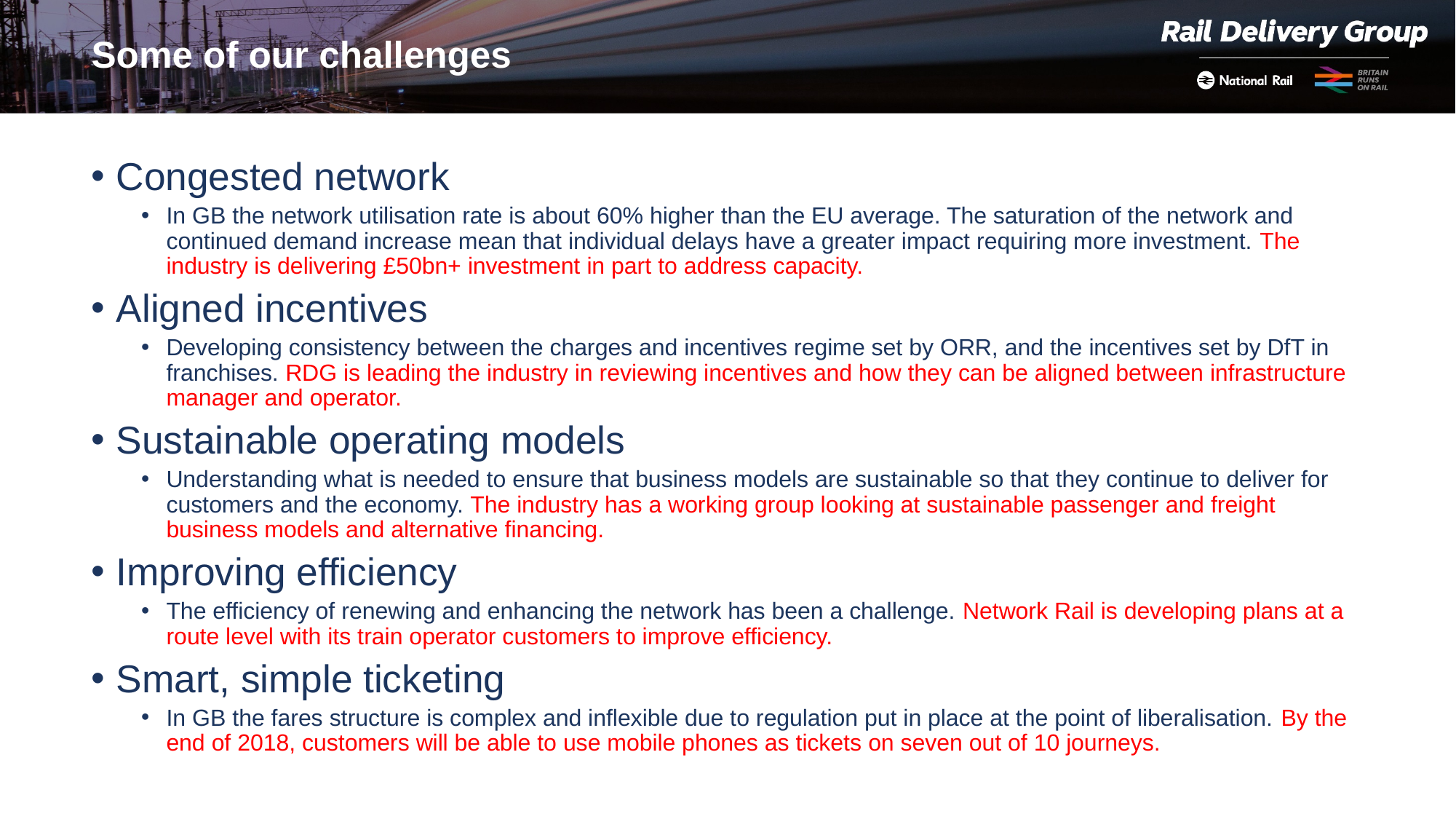

Some of our challenges
Congested network
In GB the network utilisation rate is about 60% higher than the EU average. The saturation of the network and continued demand increase mean that individual delays have a greater impact requiring more investment. The industry is delivering £50bn+ investment in part to address capacity.
Aligned incentives
Developing consistency between the charges and incentives regime set by ORR, and the incentives set by DfT in franchises. RDG is leading the industry in reviewing incentives and how they can be aligned between infrastructure manager and operator.
Sustainable operating models
Understanding what is needed to ensure that business models are sustainable so that they continue to deliver for customers and the economy. The industry has a working group looking at sustainable passenger and freight business models and alternative financing.
Improving efficiency
The efficiency of renewing and enhancing the network has been a challenge. Network Rail is developing plans at a route level with its train operator customers to improve efficiency.
Smart, simple ticketing
In GB the fares structure is complex and inflexible due to regulation put in place at the point of liberalisation. By the end of 2018, customers will be able to use mobile phones as tickets on seven out of 10 journeys.